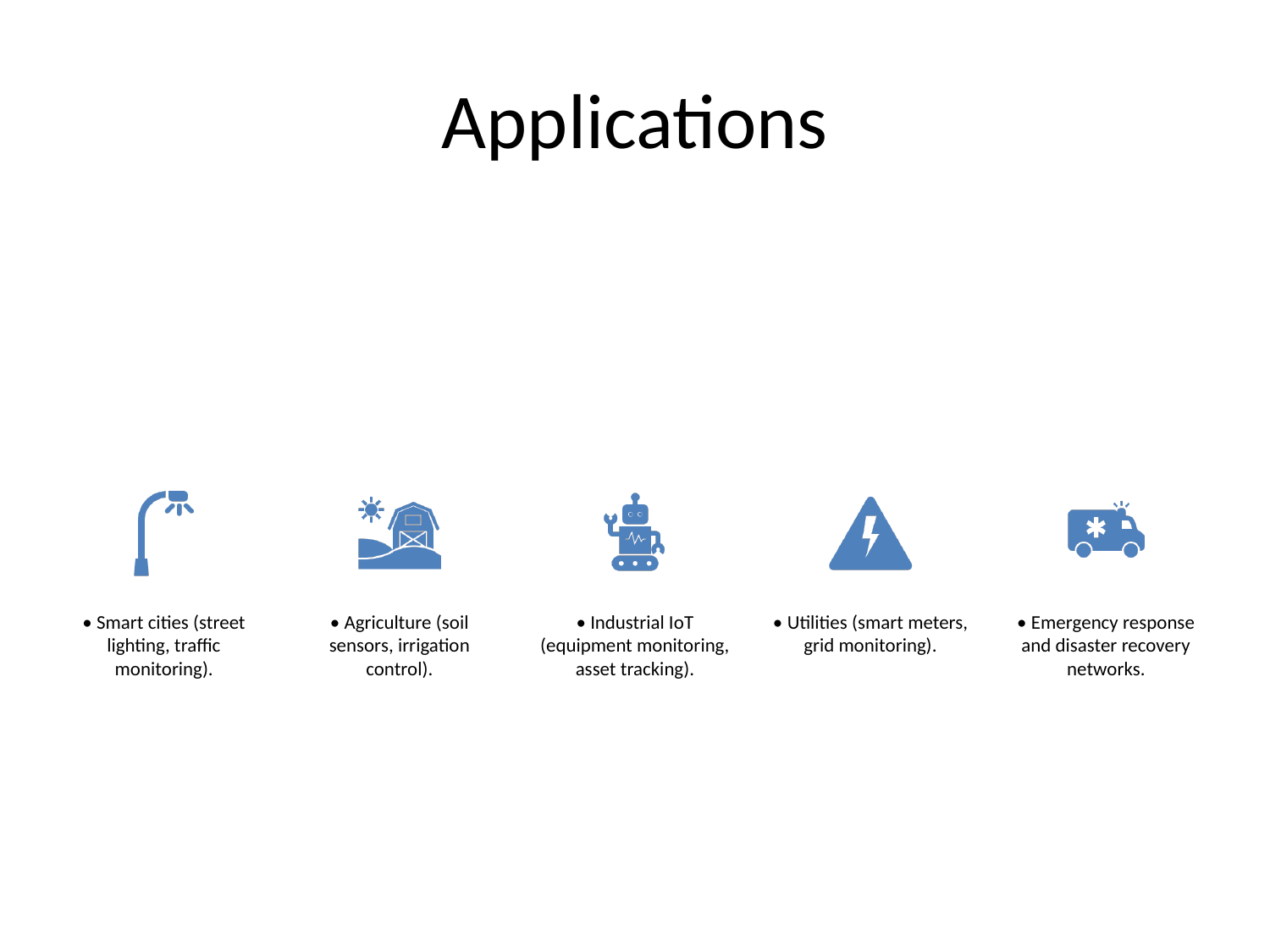

# Applications
• Smart cities (street lighting, traffic monitoring).
• Agriculture (soil sensors, irrigation control).
• Industrial IoT (equipment monitoring, asset tracking).
• Utilities (smart meters, grid monitoring).
• Emergency response and disaster recovery networks.